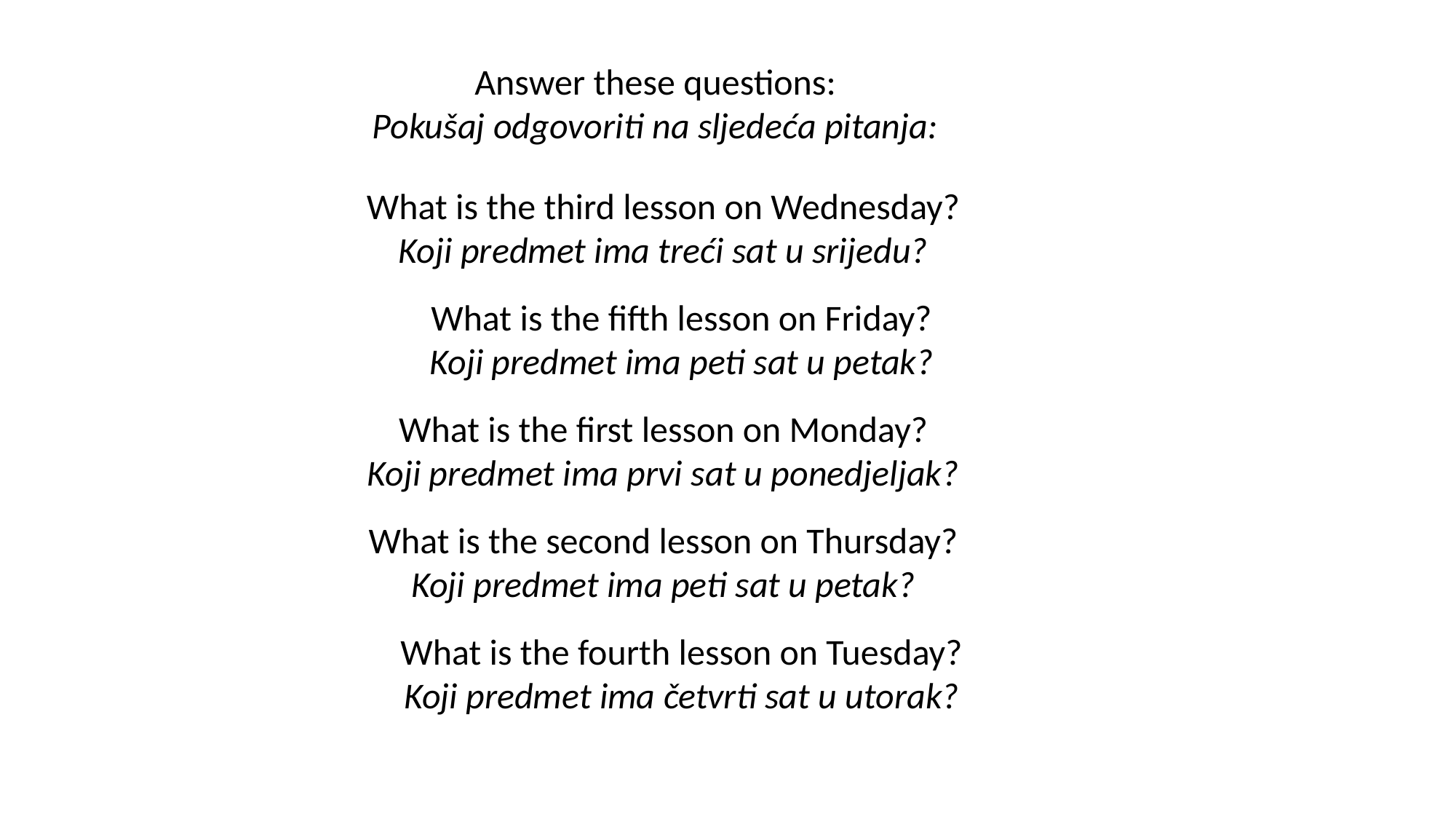

Answer these questions:
Pokušaj odgovoriti na sljedeća pitanja:
What is the third lesson on Wednesday?
Koji predmet ima treći sat u srijedu?
What is the fifth lesson on Friday?
Koji predmet ima peti sat u petak?
What is the first lesson on Monday?
Koji predmet ima prvi sat u ponedjeljak?
What is the second lesson on Thursday?
Koji predmet ima peti sat u petak?
What is the fourth lesson on Tuesday?
Koji predmet ima četvrti sat u utorak?